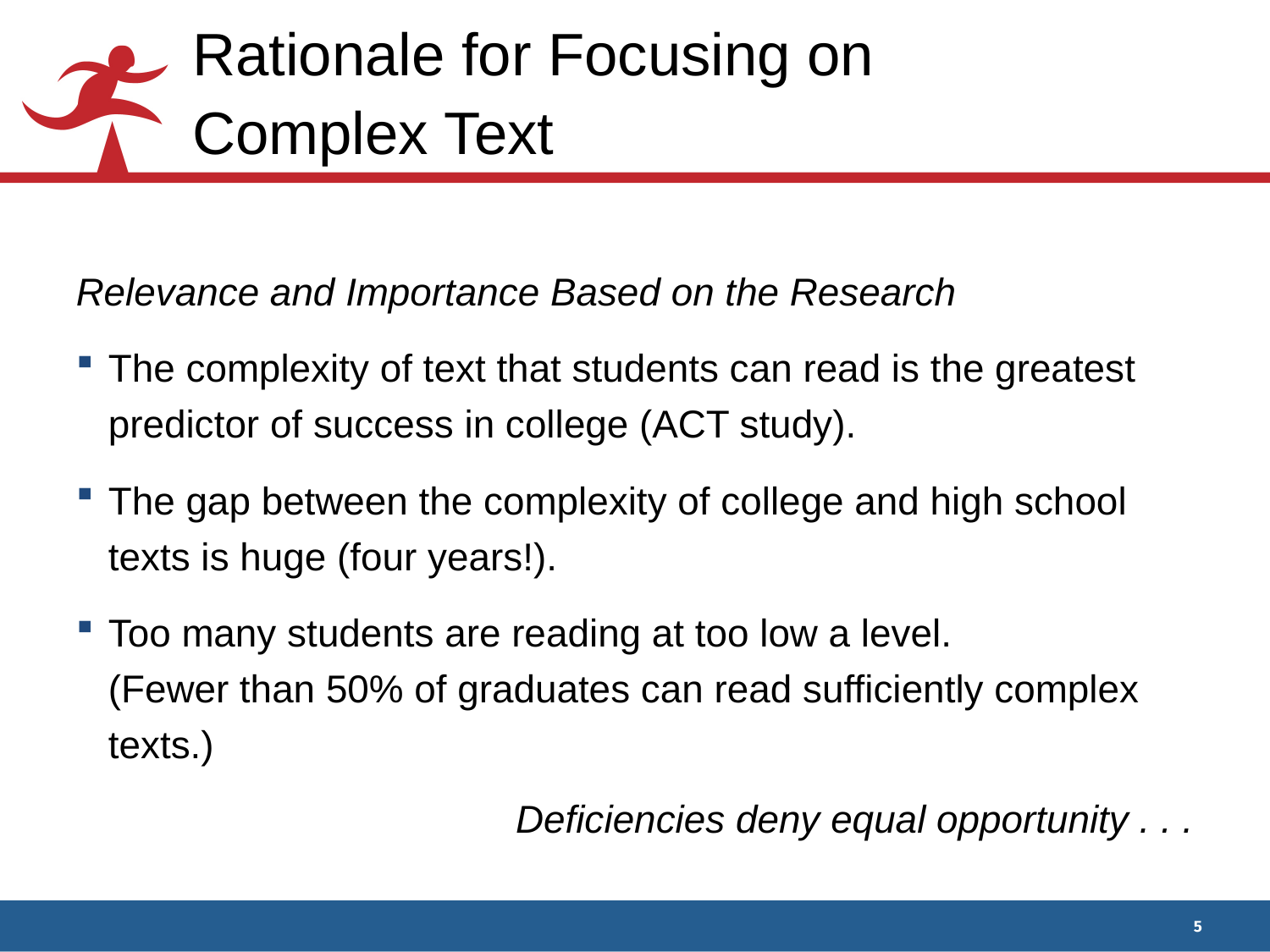

# Rationale for Focusing on Complex Text
Relevance and Importance Based on the Research
The complexity of text that students can read is the greatest predictor of success in college (ACT study).
The gap between the complexity of college and high school texts is huge (four years!).
Too many students are reading at too low a level.
(Fewer than 50% of graduates can read sufficiently complex texts.)
Deficiencies deny equal opportunity . . .